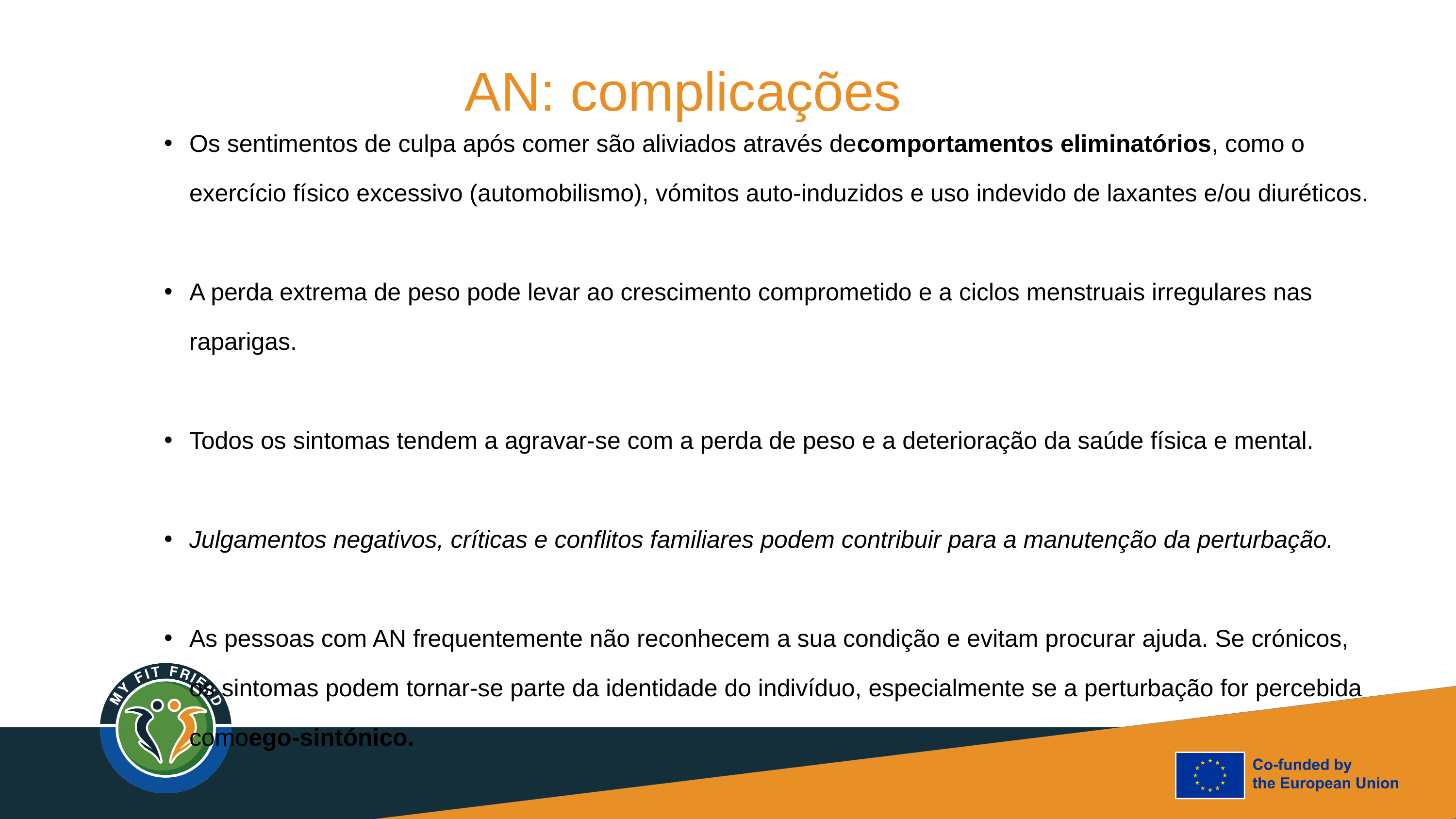

AN: complicações

Os sentimentos de culpa após comer são aliviados através decomportamentos eliminatórios, como o exercício físico excessivo (automobilismo), vómitos auto-induzidos e uso indevido de laxantes e/ou diuréticos.

A perda extrema de peso pode levar ao crescimento comprometido e a ciclos menstruais irregulares nas raparigas.

Todos os sintomas tendem a agravar-se com a perda de peso e a deterioração da saúde física e mental.

Julgamentos negativos, críticas e conflitos familiares podem contribuir para a manutenção da perturbação.

As pessoas com AN frequentemente não reconhecem a sua condição e evitam procurar ajuda. Se crónicos, os sintomas podem tornar-se parte da identidade do indivíduo, especialmente se a perturbação for percebida comoego-sintónico.